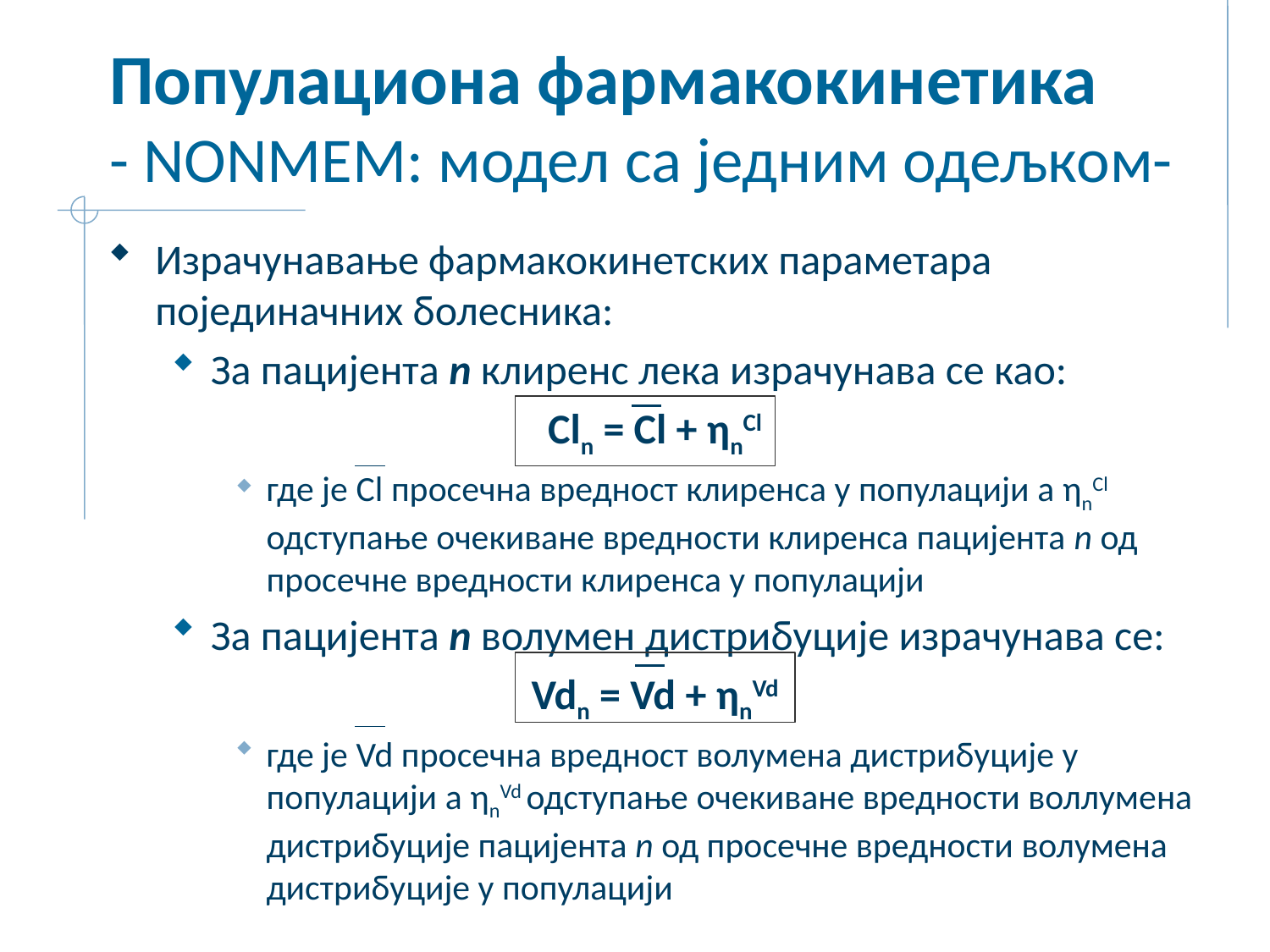

# Популациона фармакокинетика - NONMEM: модел са једним одељком-
Израчунавање фармакокинетских параметара појединачних болесника:
За пацијента n клиренс лека израчунава се као:
Cln = Cl + ηnCl
где је Cl просечна вредност клиренса у популацији а ηnCl одступање очекиване вредности клиренса пацијента n од просечне вредности клиренса у популацији
За пацијента n волумен дистрибуције израчунава се:
Vdn = Vd + ηnVd
где је Vd просечна вредност волумена дистрибуције у популацији а ηnVd одступање очекиване вредности воллумена дистрибуције пацијента n од просечне вредности волумена дистрибуције у популацији